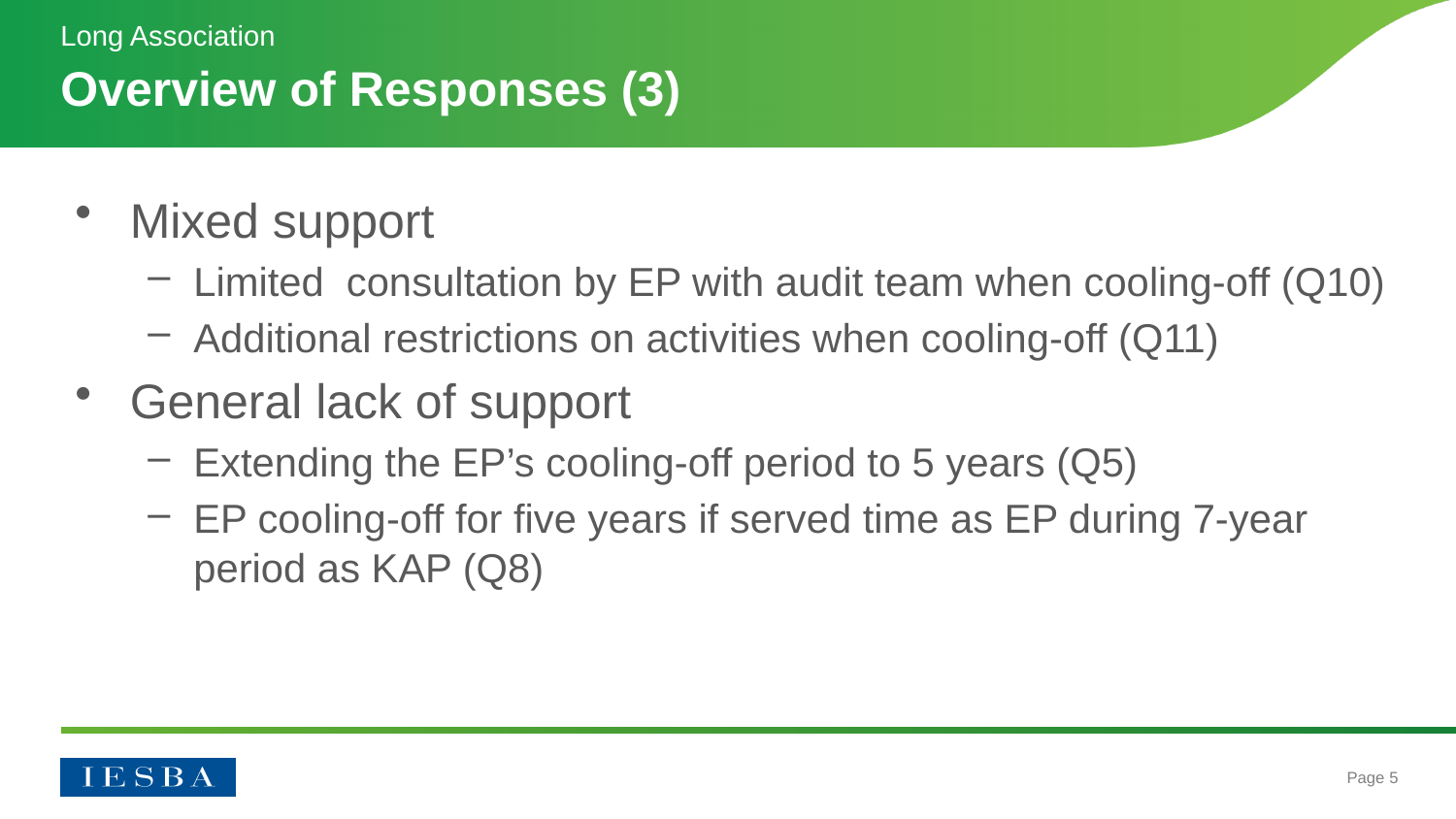

Long Association
# Overview of Responses (3)
Mixed support
Limited  consultation by EP with audit team when cooling-off (Q10)
Additional restrictions on activities when cooling-off (Q11)
General lack of support
Extending the EP’s cooling-off period to 5 years (Q5)
EP cooling-off for five years if served time as EP during 7-year period as KAP (Q8)